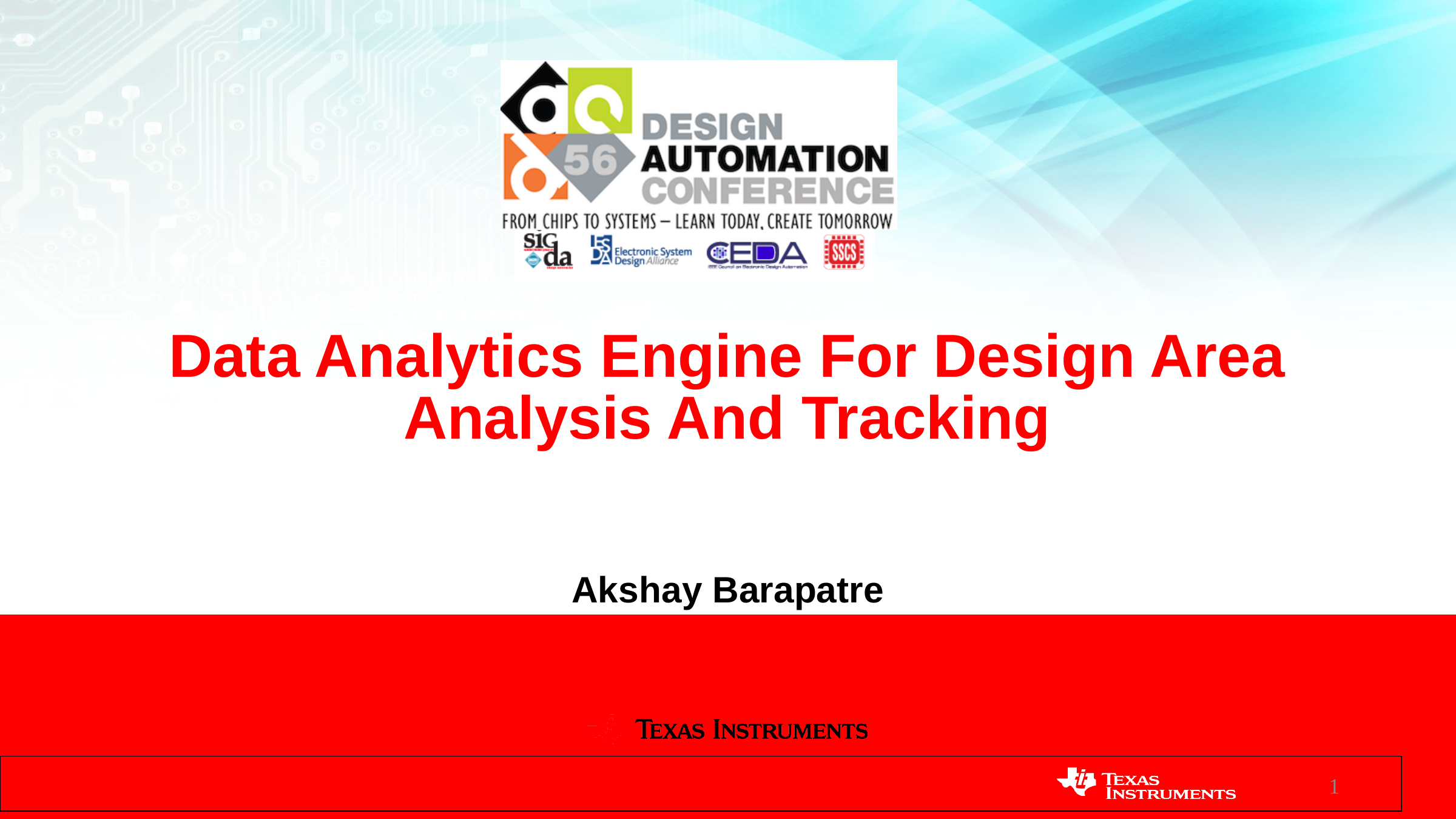

# Data Analytics Engine For Design Area Analysis And Tracking
Akshay Barapatre
1